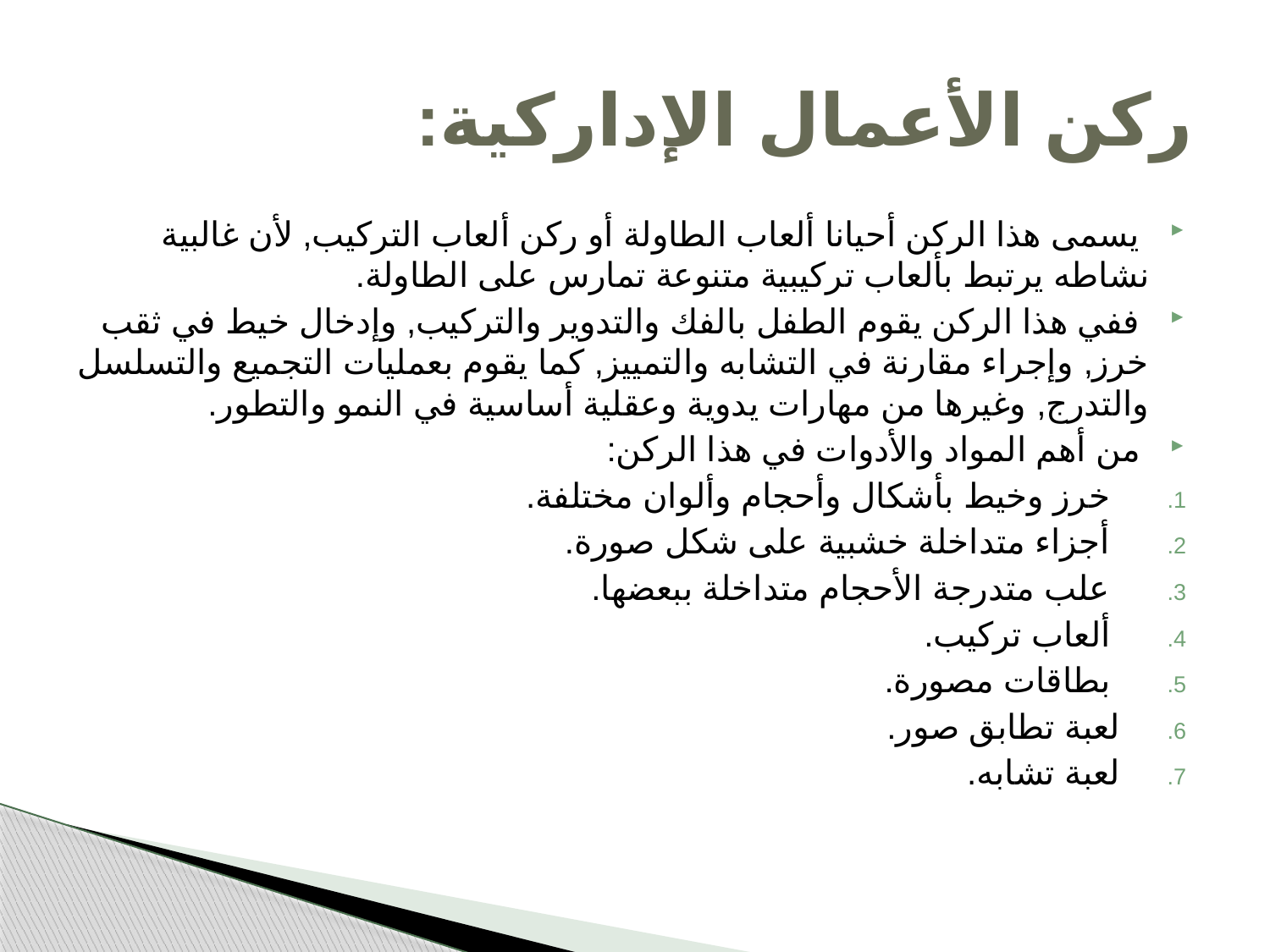

# ركن الأعمال الإداركية:
 يسمى هذا الركن أحيانا ألعاب الطاولة أو ركن ألعاب التركيب, لأن غالبية نشاطه يرتبط بألعاب تركيبية متنوعة تمارس على الطاولة.
 ففي هذا الركن يقوم الطفل بالفك والتدوير والتركيب, وإدخال خيط في ثقب خرز, وإجراء مقارنة في التشابه والتمييز, كما يقوم بعمليات التجميع والتسلسل والتدرج, وغيرها من مهارات يدوية وعقلية أساسية في النمو والتطور.
 من أهم المواد والأدوات في هذا الركن:
 خرز وخيط بأشكال وأحجام وألوان مختلفة.
 أجزاء متداخلة خشبية على شكل صورة.
 علب متدرجة الأحجام متداخلة ببعضها.
 ألعاب تركيب.
 بطاقات مصورة.
لعبة تطابق صور.
لعبة تشابه.